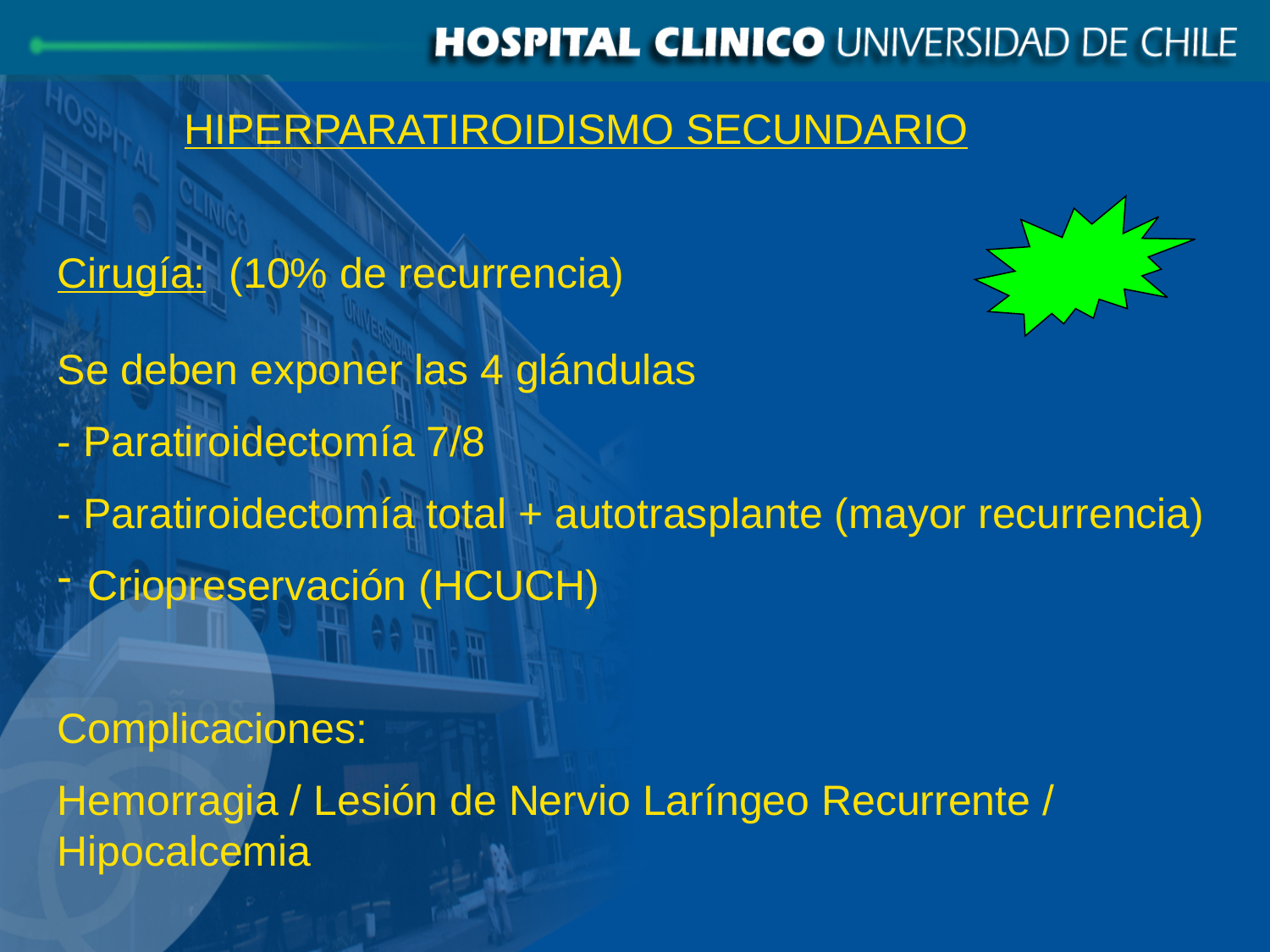

HIPERPARATIROIDISMO SECUNDARIO

Cirugía:  (10% de recurrencia)

Se deben exponer las 4 glándulas
- Paratiroidectomía 7/8
- Paratiroidectomía total + autotrasplante (mayor recurrencia)
Criopreservación (HCUCH)

Complicaciones:
Hemorragia / Lesión de Nervio Laríngeo Recurrente / Hipocalcemia